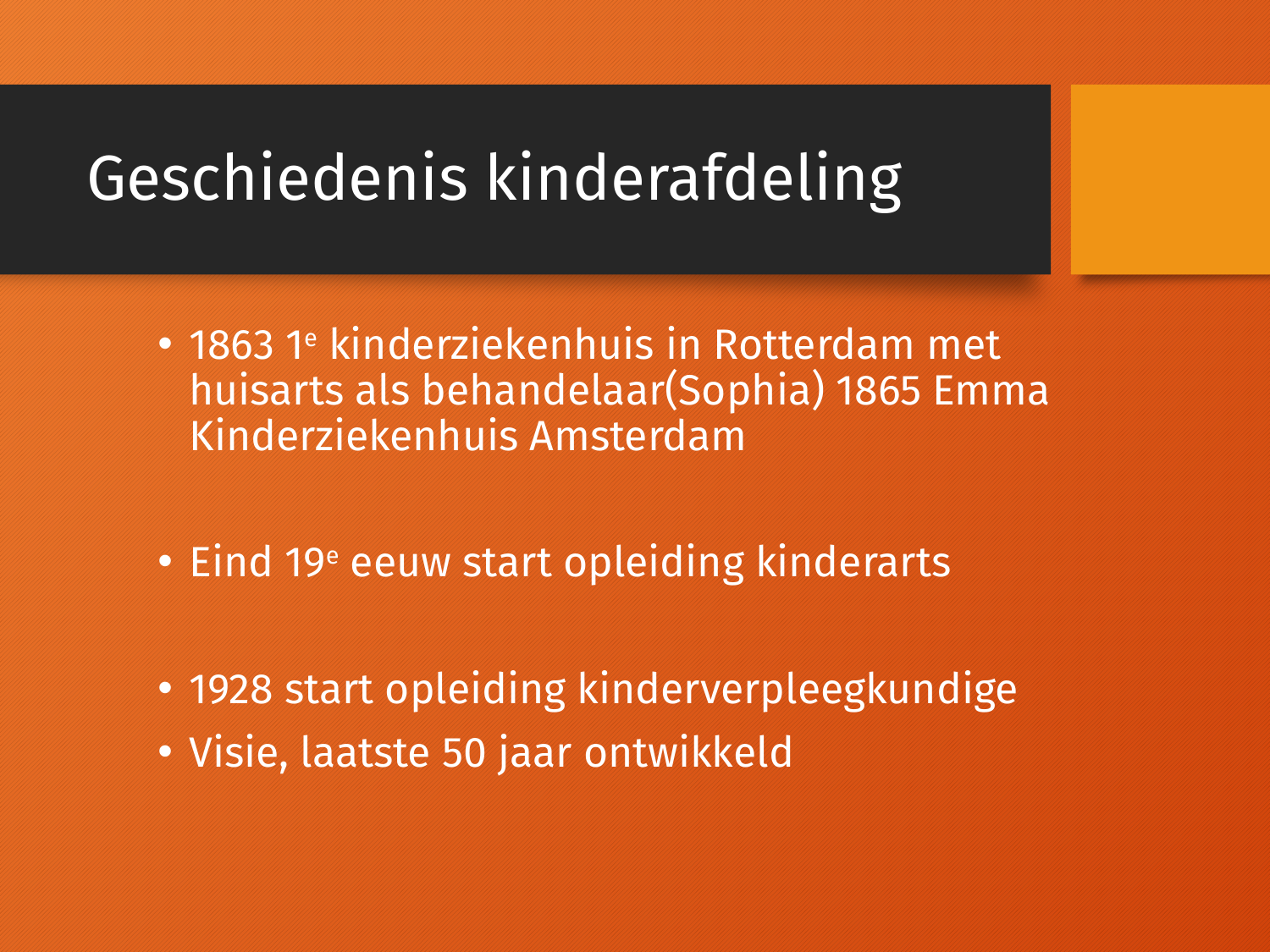

# Geschiedenis kinderafdeling
1863 1e kinderziekenhuis in Rotterdam met huisarts als behandelaar(Sophia) 1865 Emma Kinderziekenhuis Amsterdam

Eind 19e eeuw start opleiding kinderarts

1928 start opleiding kinderverpleegkundige
Visie, laatste 50 jaar ontwikkeld